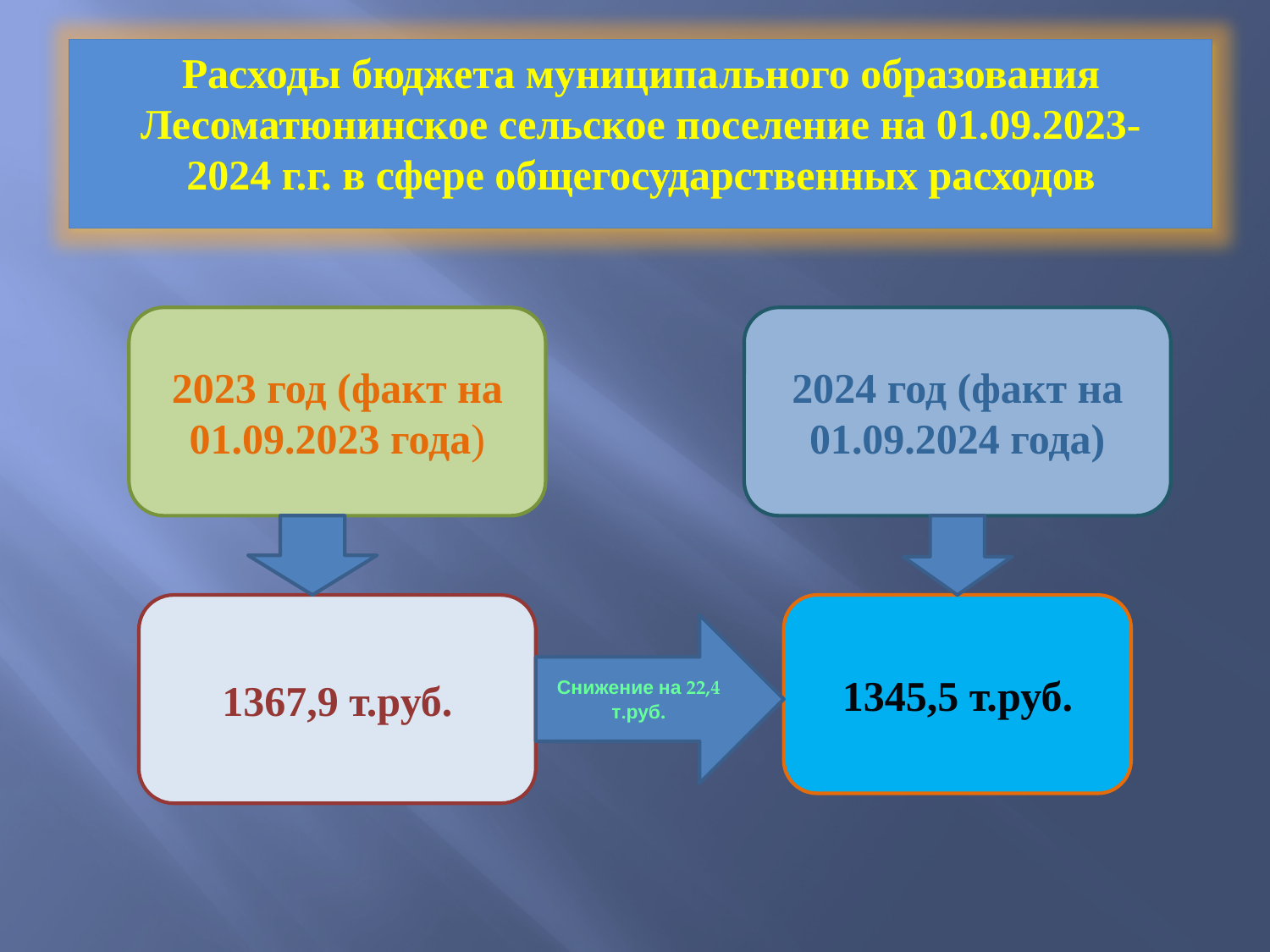

Расходы бюджета муниципального образования Лесоматюнинское сельское поселение на 01.09.2023-
2024 г.г. в сфере общегосударственных расходов
2023 год (факт на 01.09.2023 года)
2024 год (факт на 01.09.2024 года)

1367,9 т.руб.
1345,5 т.руб.
Снижение на 22,4 т.руб.